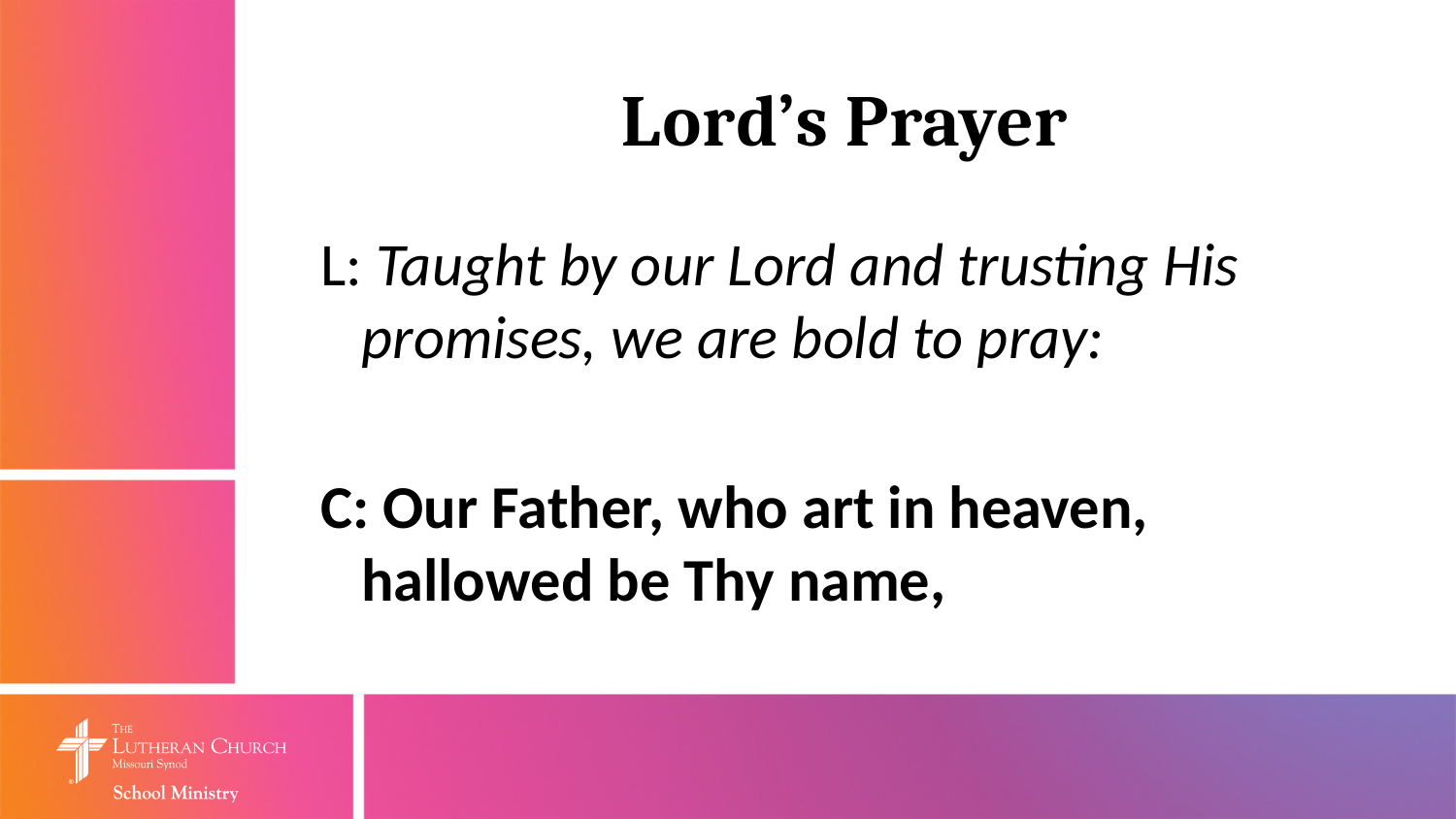

# Lord’s Prayer
L: Taught by our Lord and trusting His promises, we are bold to pray:

C: Our Father, who art in heaven, hallowed be Thy name,